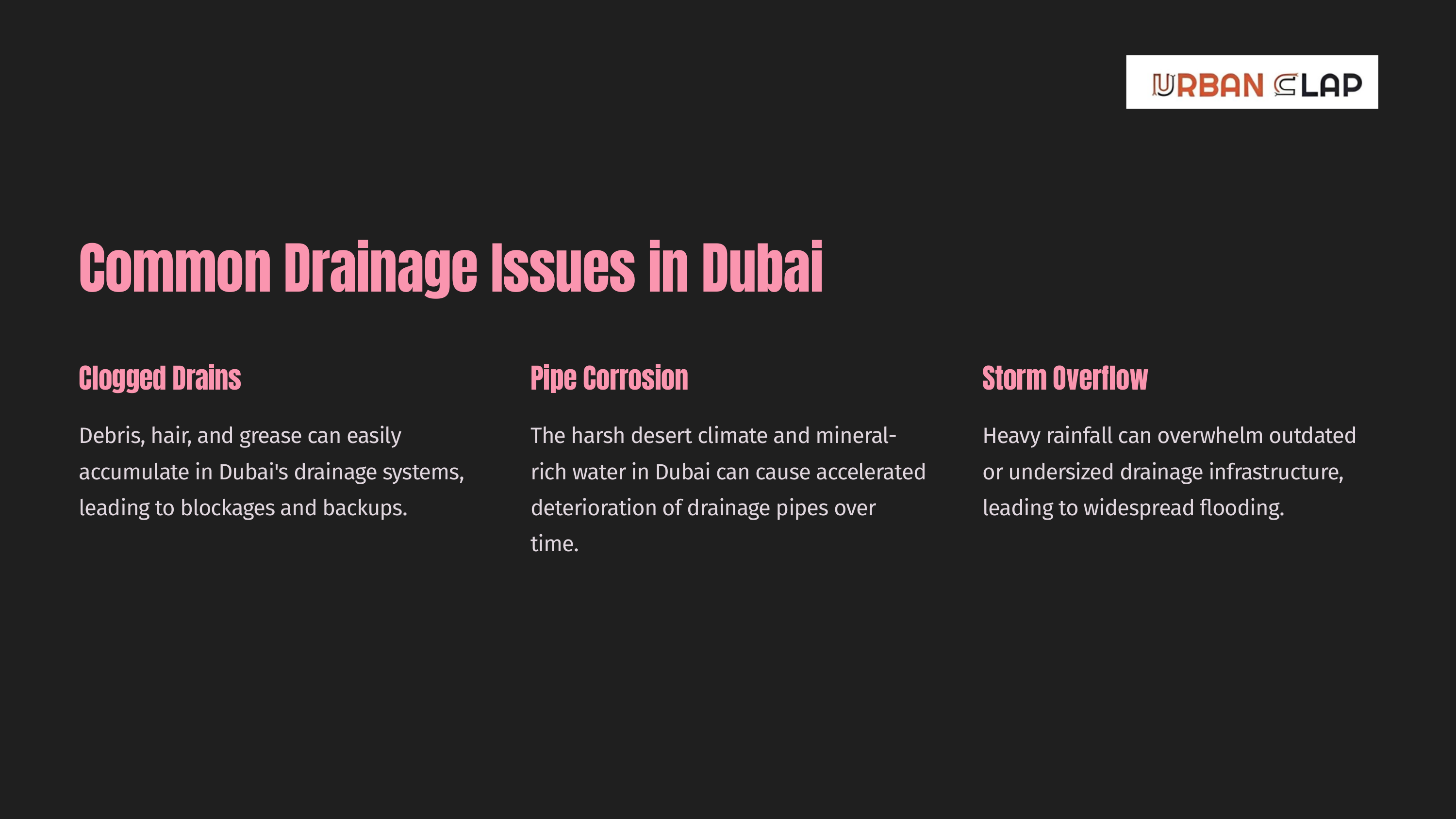

Common Drainage Issues in Dubai
Clogged Drains
Pipe Corrosion
Storm Overflow
Debris, hair, and grease can easily accumulate in Dubai's drainage systems, leading to blockages and backups.
The harsh desert climate and mineral-rich water in Dubai can cause accelerated deterioration of drainage pipes over time.
Heavy rainfall can overwhelm outdated or undersized drainage infrastructure, leading to widespread flooding.